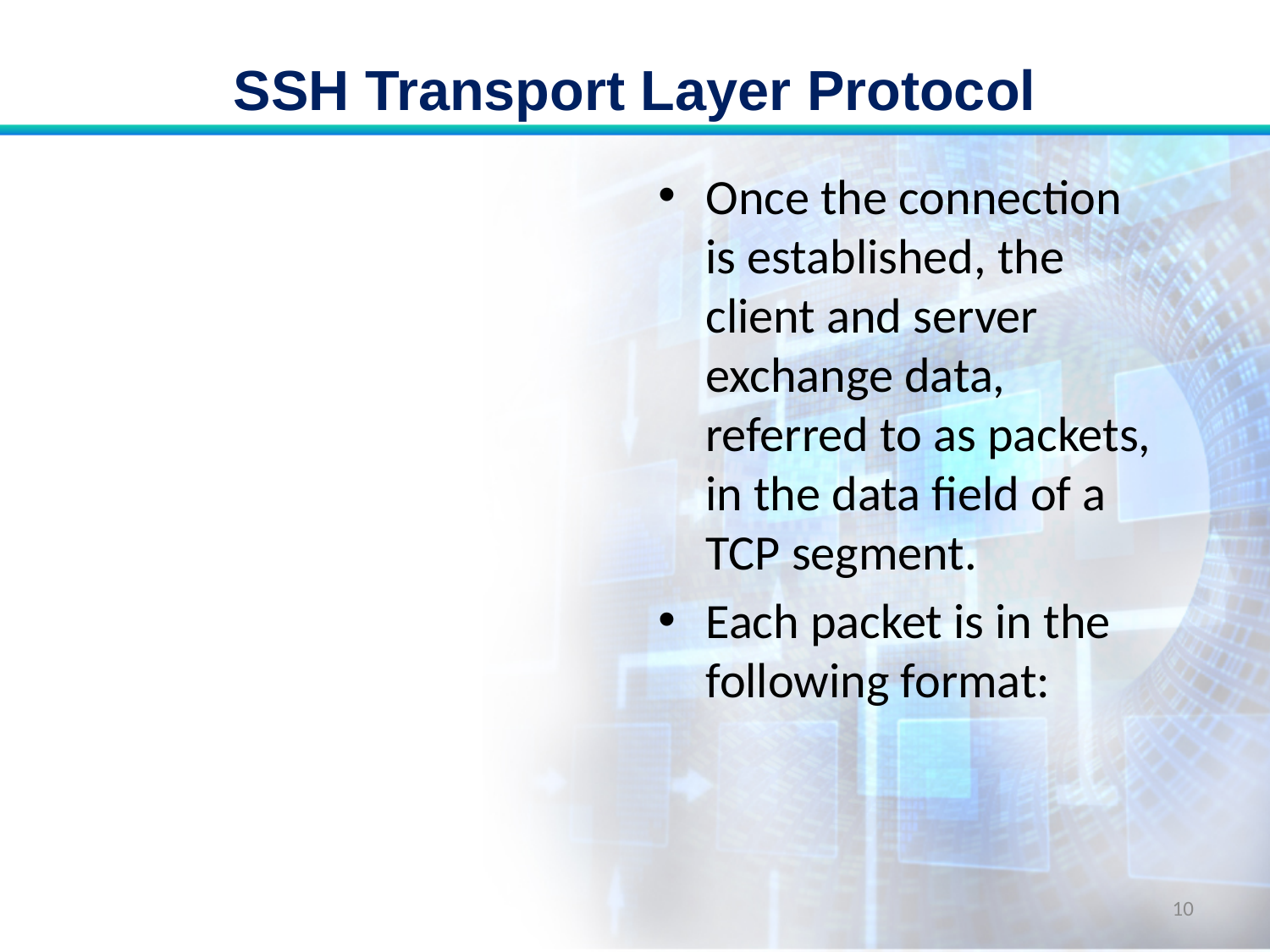

# SSH Transport Layer Protocol
Once the connection is established, the client and server exchange data, referred to as packets, in the data field of a TCP segment.
Each packet is in the following format:
10